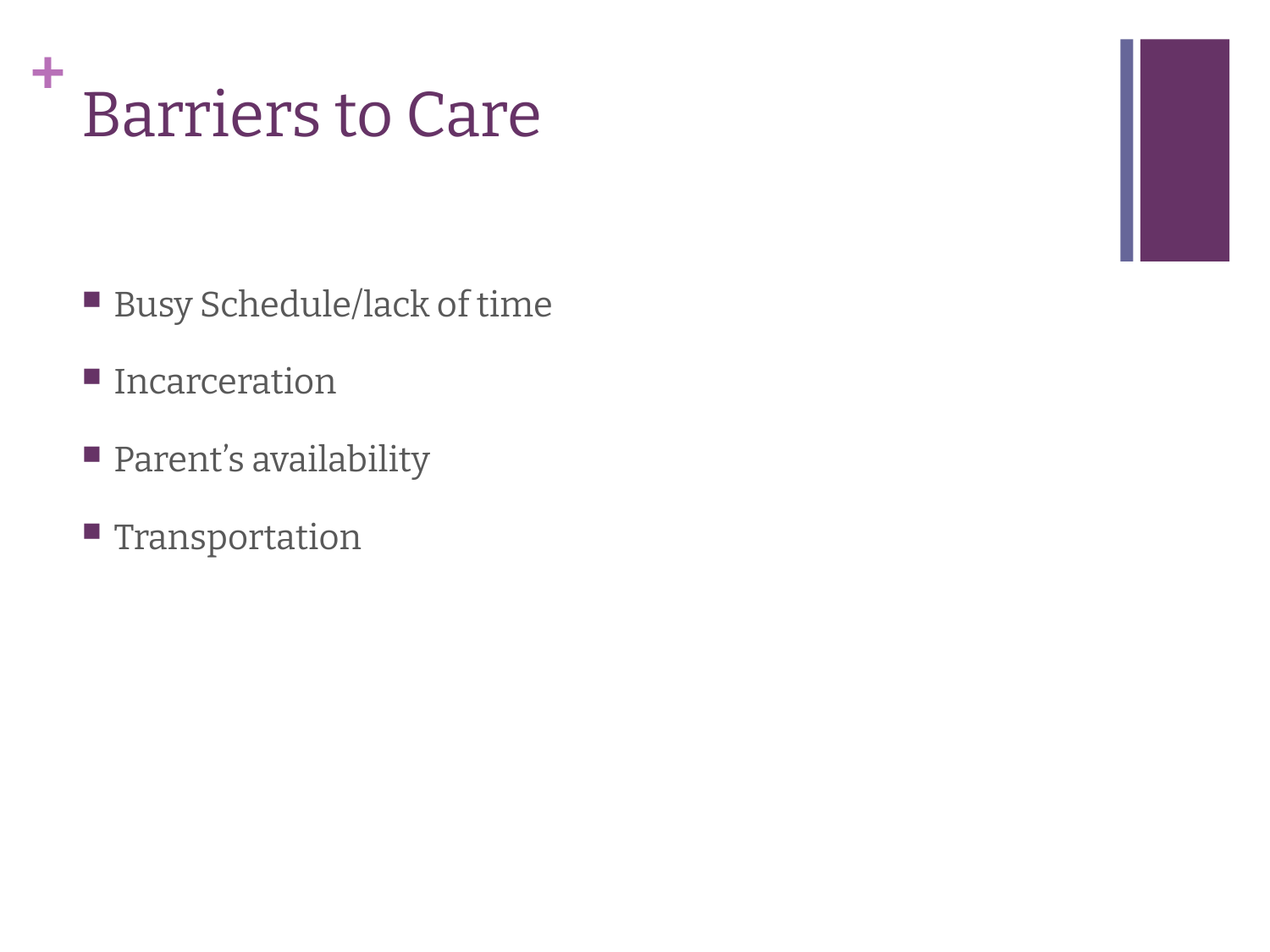

# Barriers to Care
Busy Schedule/lack of time
Incarceration
Parent’s availability
Transportation